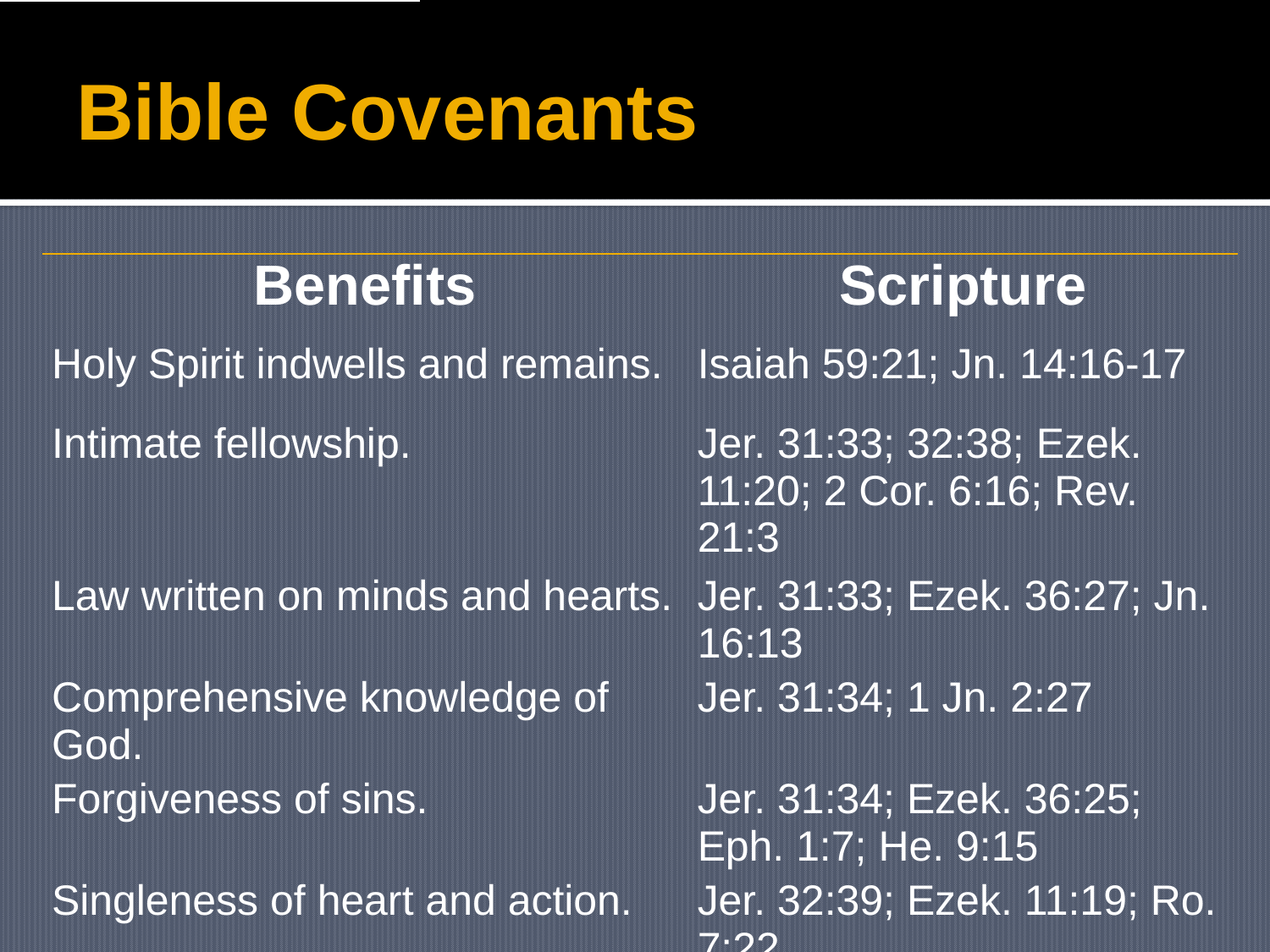

# Bible Covenants
| Benefits | Scripture |
| --- | --- |
| Holy Spirit indwells and remains. | Isaiah 59:21; Jn. 14:16-17 |
| Intimate fellowship. | Jer. 31:33; 32:38; Ezek. 11:20; 2 Cor. 6:16; Rev. 21:3 |
| Law written on minds and hearts. | Jer. 31:33; Ezek. 36:27; Jn. 16:13 |
| Comprehensive knowledge of God. | Jer. 31:34; 1 Jn. 2:27 |
| Forgiveness of sins. | Jer. 31:34; Ezek. 36:25; Eph. 1:7; He. 9:15 |
| Singleness of heart and action. | Jer. 32:39; Ezek. 11:19; Ro. 7:22 |